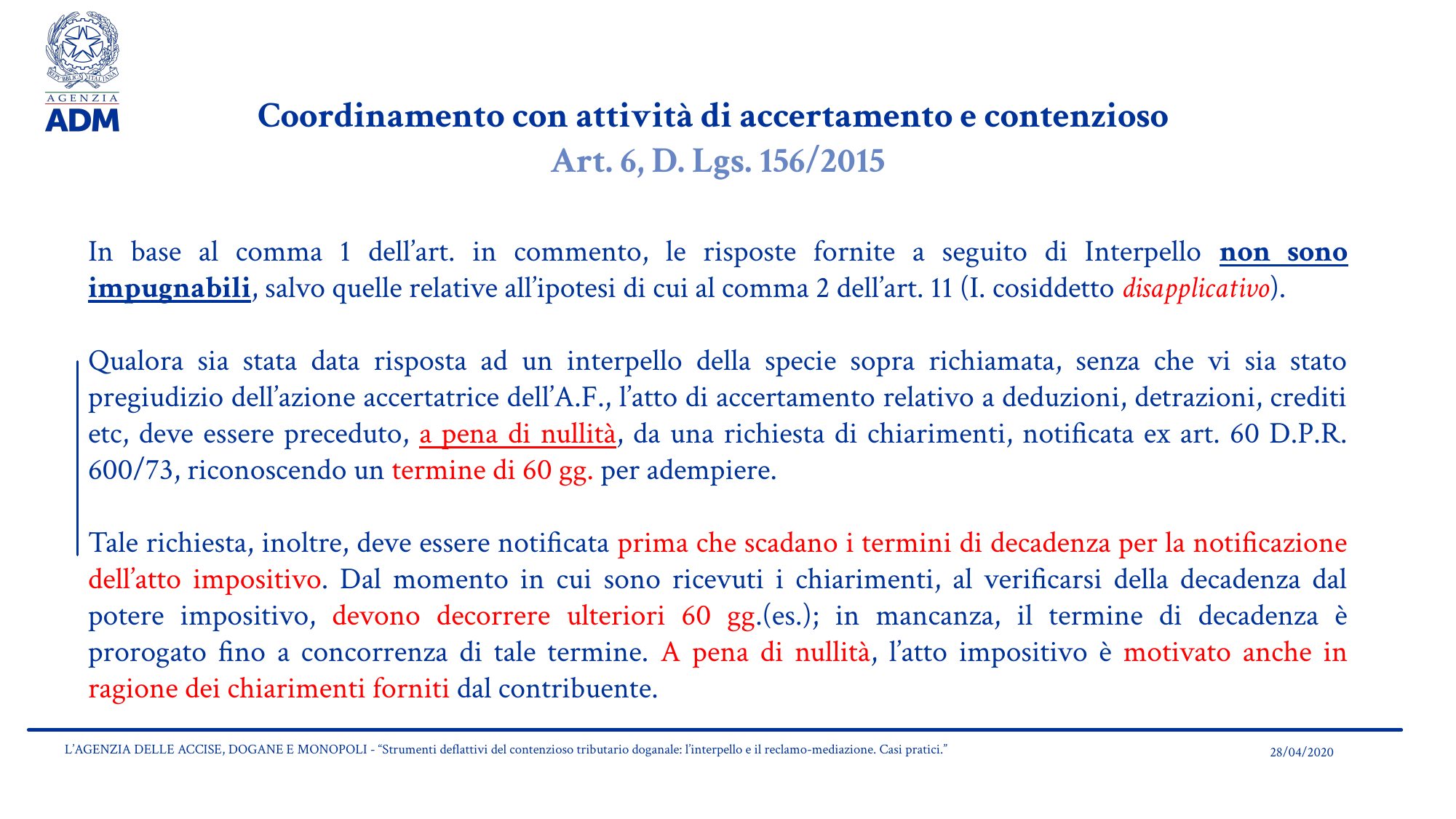

Coordinamento con attività di accertamento e contenzioso
Art. 6, D. Lgs. 156/2015

In base al comma 1 dell’art. in commento, le risposte fornite a seguito di Interpello non sono impugnabili, salvo quelle relative all’ipotesi di cui al comma 2 dell’art. 11 (I. cosiddetto disapplicativo).

Qualora sia stata data risposta ad un interpello della specie sopra richiamata, senza che vi sia stato pregiudizio dell’azione accertatrice dell’A.F., l’atto di accertamento relativo a deduzioni, detrazioni, crediti etc, deve essere preceduto, a pena di nullità, da una richiesta di chiarimenti, notificata ex art. 60 D.P.R. 600/73, riconoscendo un termine di 60 gg. per adempiere.

Tale richiesta, inoltre, deve essere notificata prima che scadano i termini di decadenza per la notificazione dell’atto impositivo. Dal momento in cui sono ricevuti i chiarimenti, al verificarsi della decadenza dal potere impositivo, devono decorrere ulteriori 60 gg.(es.); in mancanza, il termine di decadenza è prorogato fino a concorrenza di tale termine. A pena di nullità, l’atto impositivo è motivato anche in ragione dei chiarimenti forniti dal contribuente.
L’AGENZIA DELLE ACCISE, DOGANE E MONOPOLI - “Strumenti deflattivi del contenzioso tributario doganale: l’interpello e il reclamo-mediazione. Casi pratici.”
28/04/2020